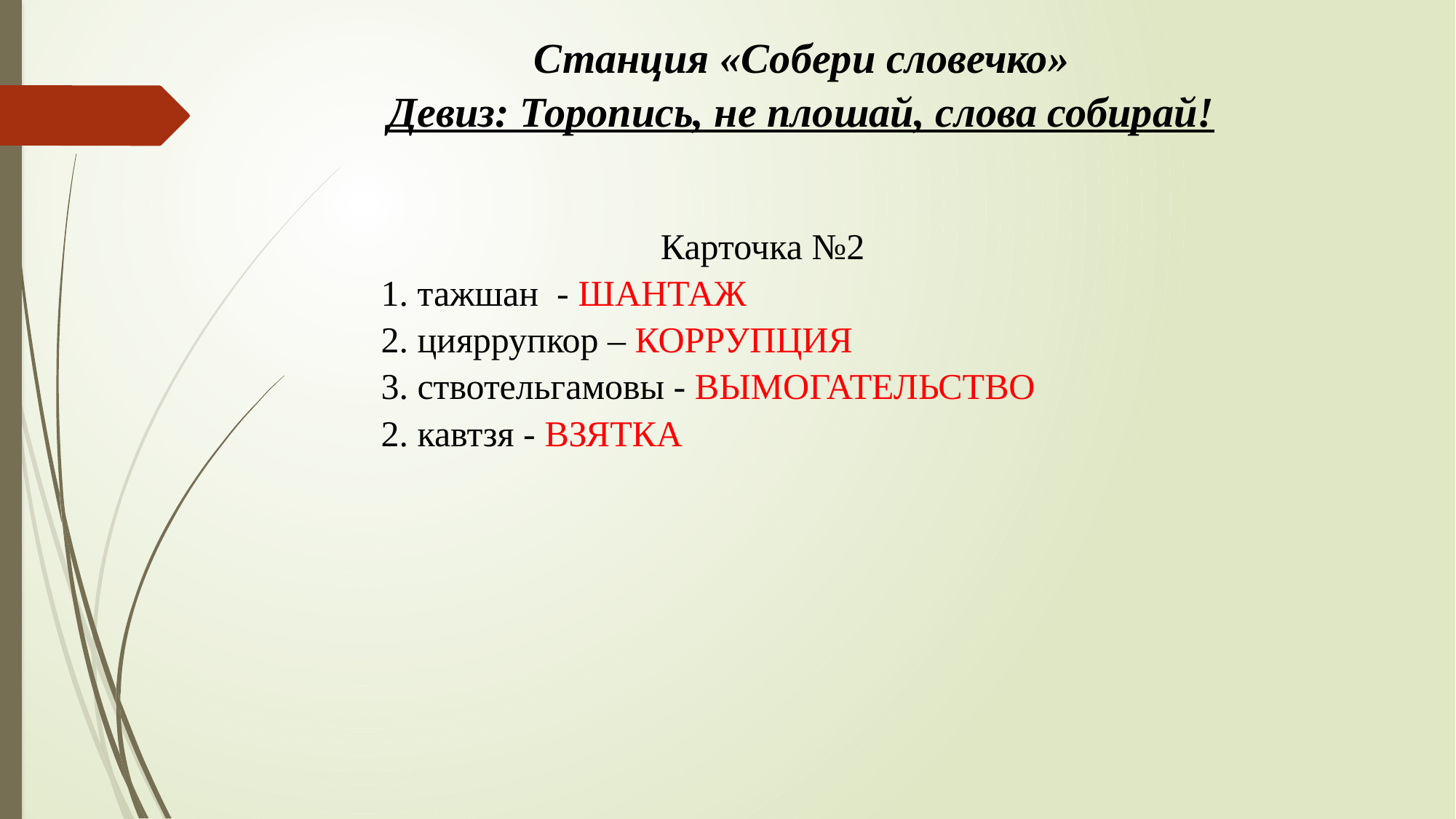

Станция «Собери словечко»
Девиз: Торопись, не плошай, слова собирай!
Карточка №2
1. тажшан  - ШАНТАЖ
2. цияррупкор – КОРРУПЦИЯ
3. ствотельгамовы - ВЫМОГАТЕЛЬСТВО
2. кавтзя - ВЗЯТКА